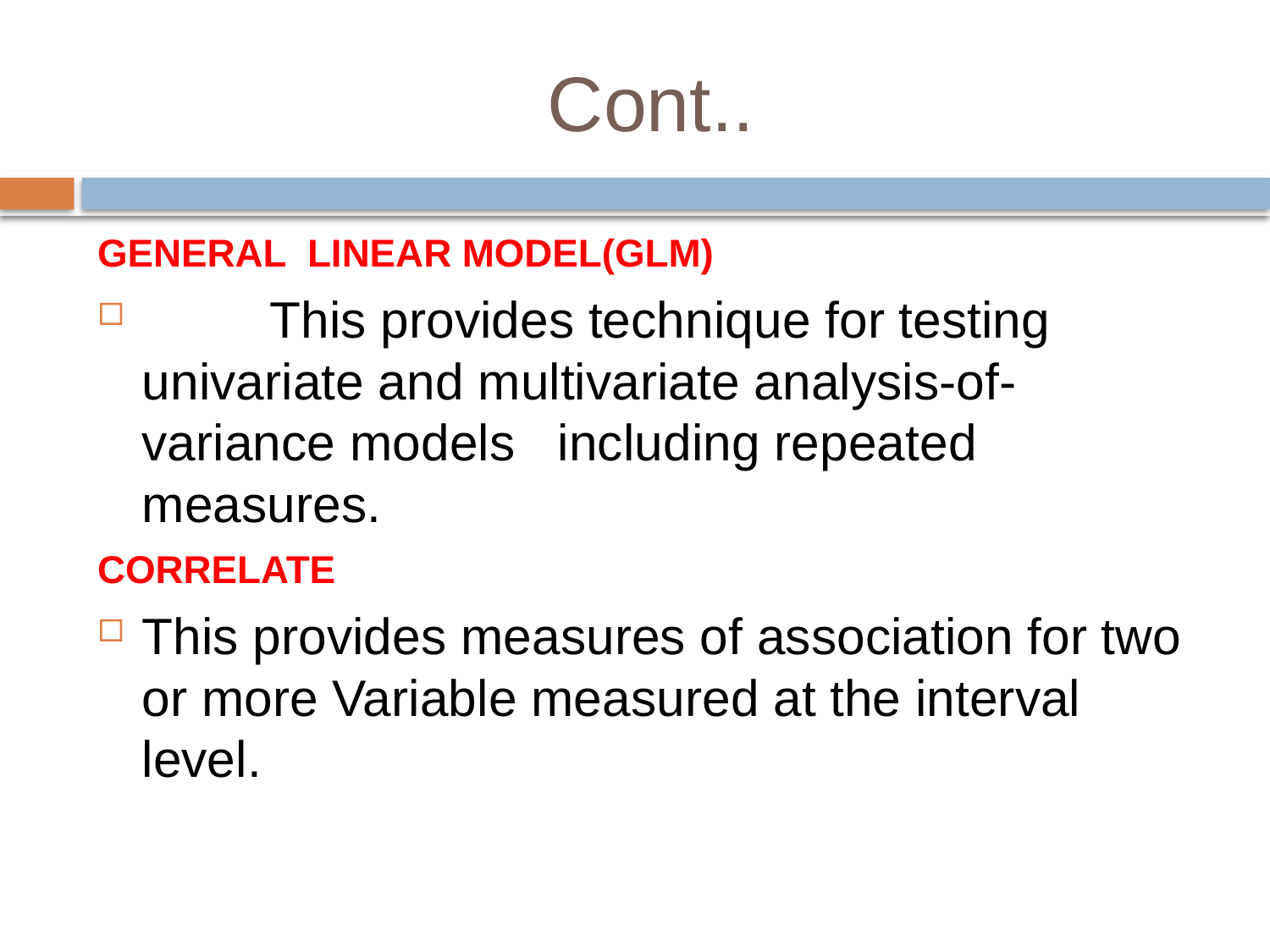

# Cont..
GENERAL  LINEAR MODEL(GLM)
         This provides technique for testing univariate and multivariate analysis-of-variance models   including repeated measures.
CORRELATE
This provides measures of association for two or more Variable measured at the interval  level.